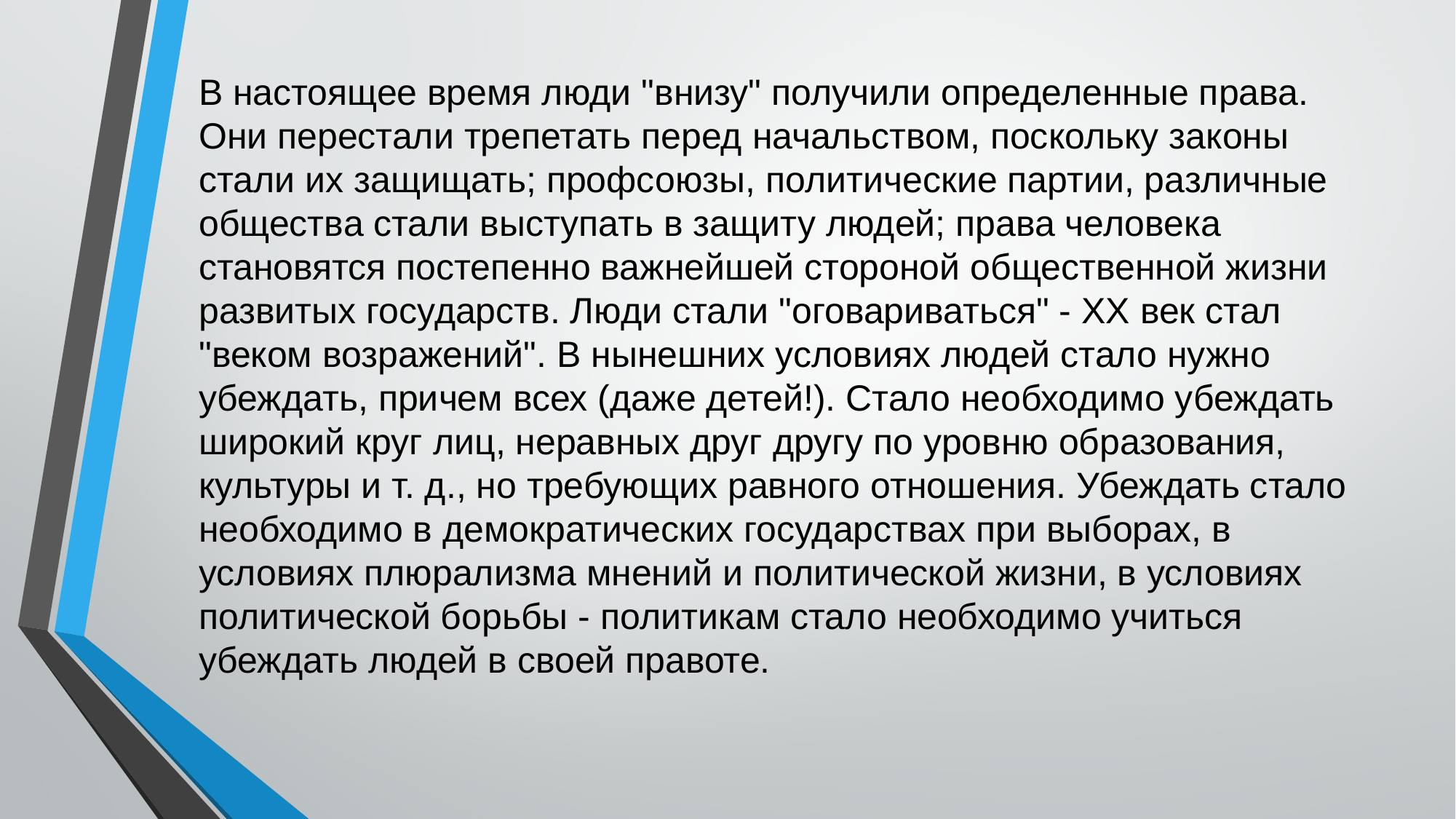

В настоящее время люди "внизу" получили определенные права. Они перестали трепетать перед начальством, поскольку законы стали их защищать; профсоюзы, политические партии, различные общества стали выступать в защиту людей; права человека становятся постепенно важнейшей стороной общественной жизни развитых государств. Люди стали "оговариваться" - ХХ век стал "веком возражений". В нынешних условиях людей стало нужно убеждать, причем всех (даже детей!). Стало необходимо убеждать широкий круг лиц, неравных друг другу по уровню образования, культуры и т. д., но требующих равного отношения. Убеждать стало необходимо в демократических государствах при выборах, в условиях плюрализма мнений и политической жизни, в условиях политической борьбы - политикам стало необходимо учиться убеждать людей в своей правоте.